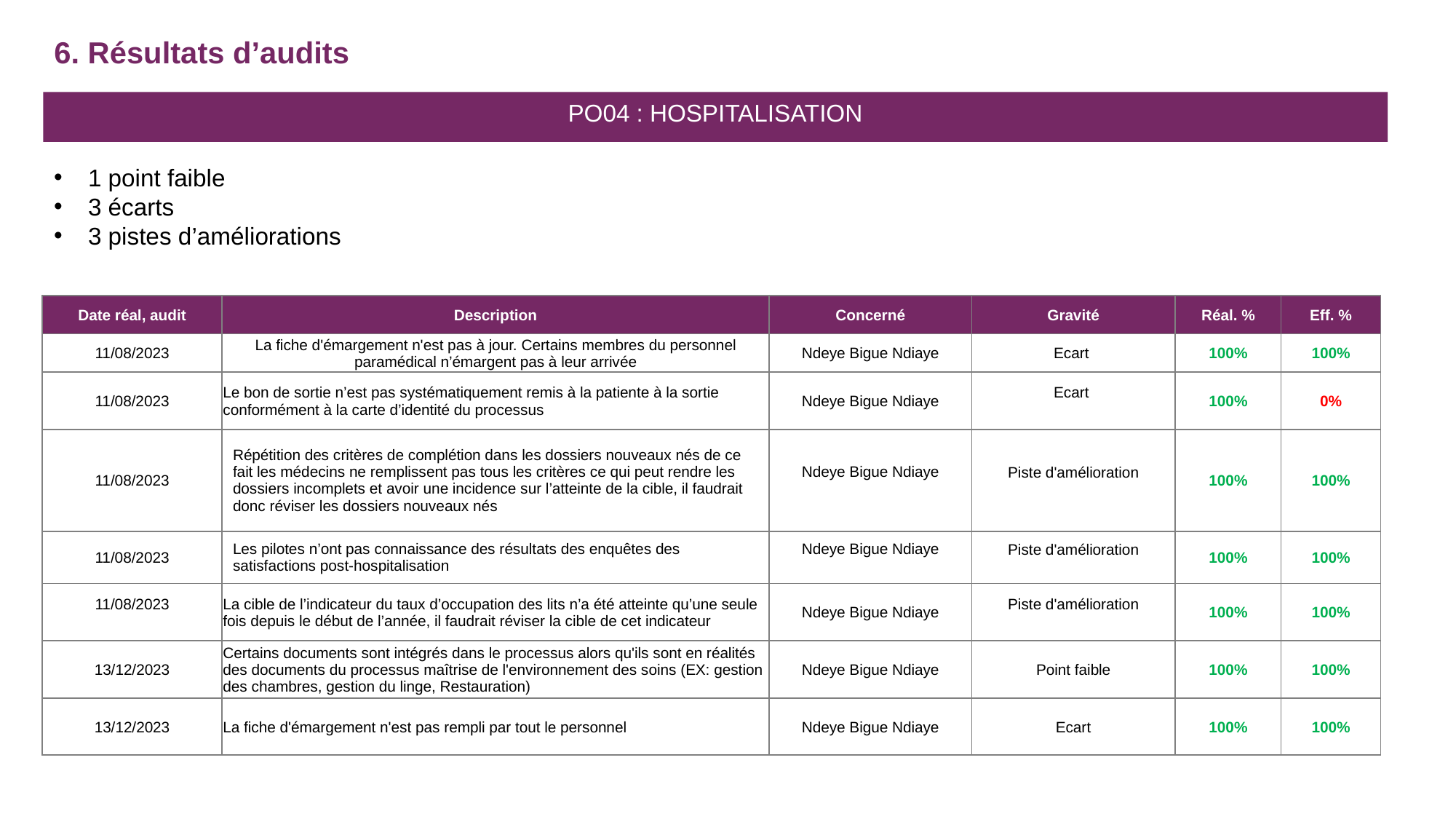

6. Résultats d’audits
PO04 : HOSPITALISATION
1 point faible
3 écarts
3 pistes d’améliorations
| Date réal, audit | Description | Concerné | Gravité | Réal. % | Eff. % |
| --- | --- | --- | --- | --- | --- |
| 11/08/2023 | La fiche d'émargement n'est pas à jour. Certains membres du personnel paramédical n’émargent pas à leur arrivée | Ndeye Bigue Ndiaye | Ecart | 100% | 100% |
| 11/08/2023 | Le bon de sortie n’est pas systématiquement remis à la patiente à la sortie conformément à la carte d’identité du processus | Ndeye Bigue Ndiaye | Ecart | 100% | 0% |
| 11/08/2023 | Répétition des critères de complétion dans les dossiers nouveaux nés de ce fait les médecins ne remplissent pas tous les critères ce qui peut rendre les dossiers incomplets et avoir une incidence sur l’atteinte de la cible, il faudrait donc réviser les dossiers nouveaux nés | Ndeye Bigue Ndiaye | Piste d'amélioration | 100% | 100% |
| 11/08/2023 | Les pilotes n’ont pas connaissance des résultats des enquêtes des satisfactions post-hospitalisation | Ndeye Bigue Ndiaye | Piste d'amélioration | 100% | 100% |
| 11/08/2023 | La cible de l’indicateur du taux d’occupation des lits n’a été atteinte qu’une seule fois depuis le début de l’année, il faudrait réviser la cible de cet indicateur | Ndeye Bigue Ndiaye | Piste d'amélioration | 100% | 100% |
| 13/12/2023 | Certains documents sont intégrés dans le processus alors qu'ils sont en réalités des documents du processus maîtrise de l'environnement des soins (EX: gestion des chambres, gestion du linge, Restauration) | Ndeye Bigue Ndiaye | Point faible | 100% | 100% |
| 13/12/2023 | La fiche d'émargement n'est pas rempli par tout le personnel | Ndeye Bigue Ndiaye | Ecart | 100% | 100% |